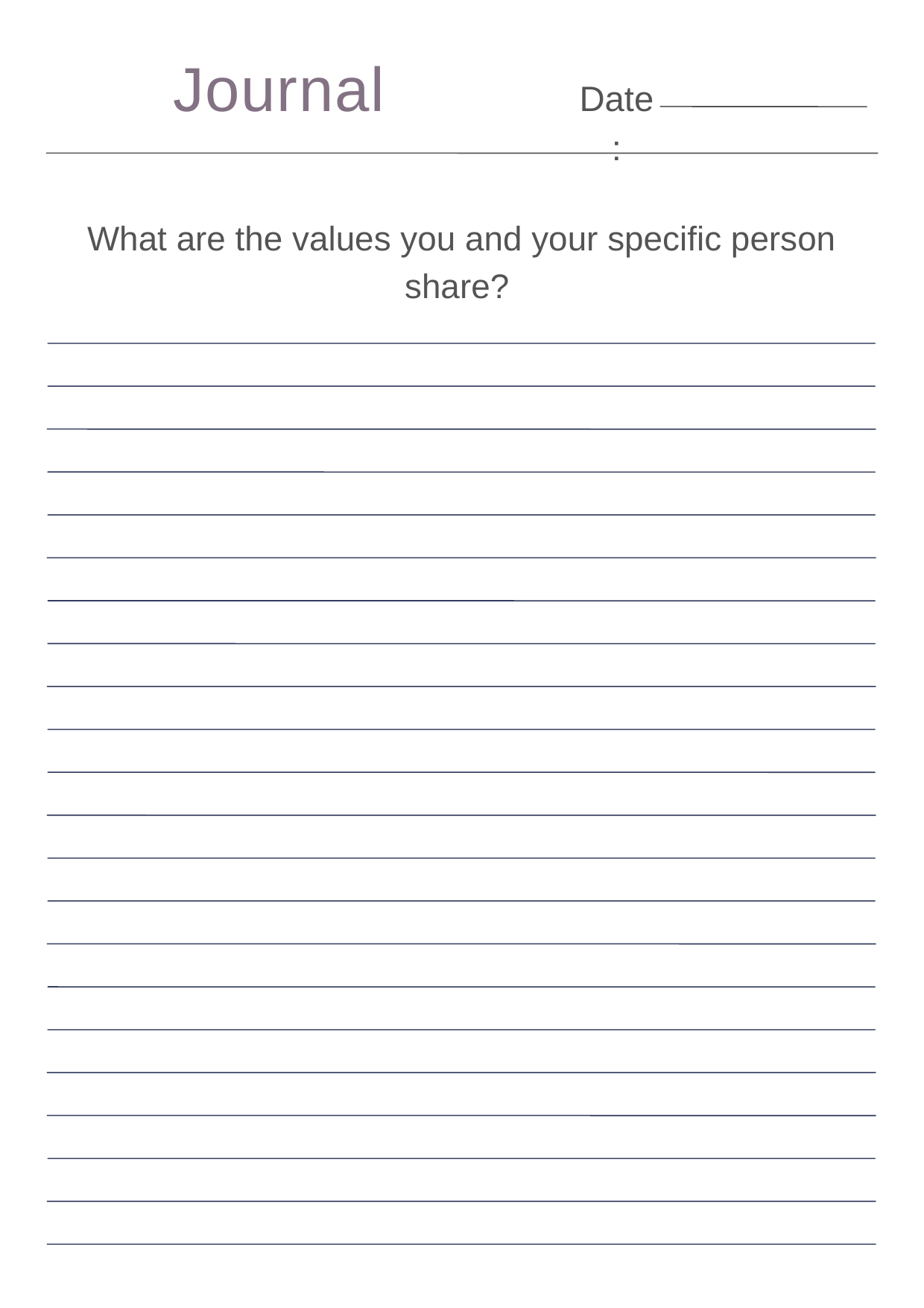

Journal
Date:

What are the values you and your specific person share?